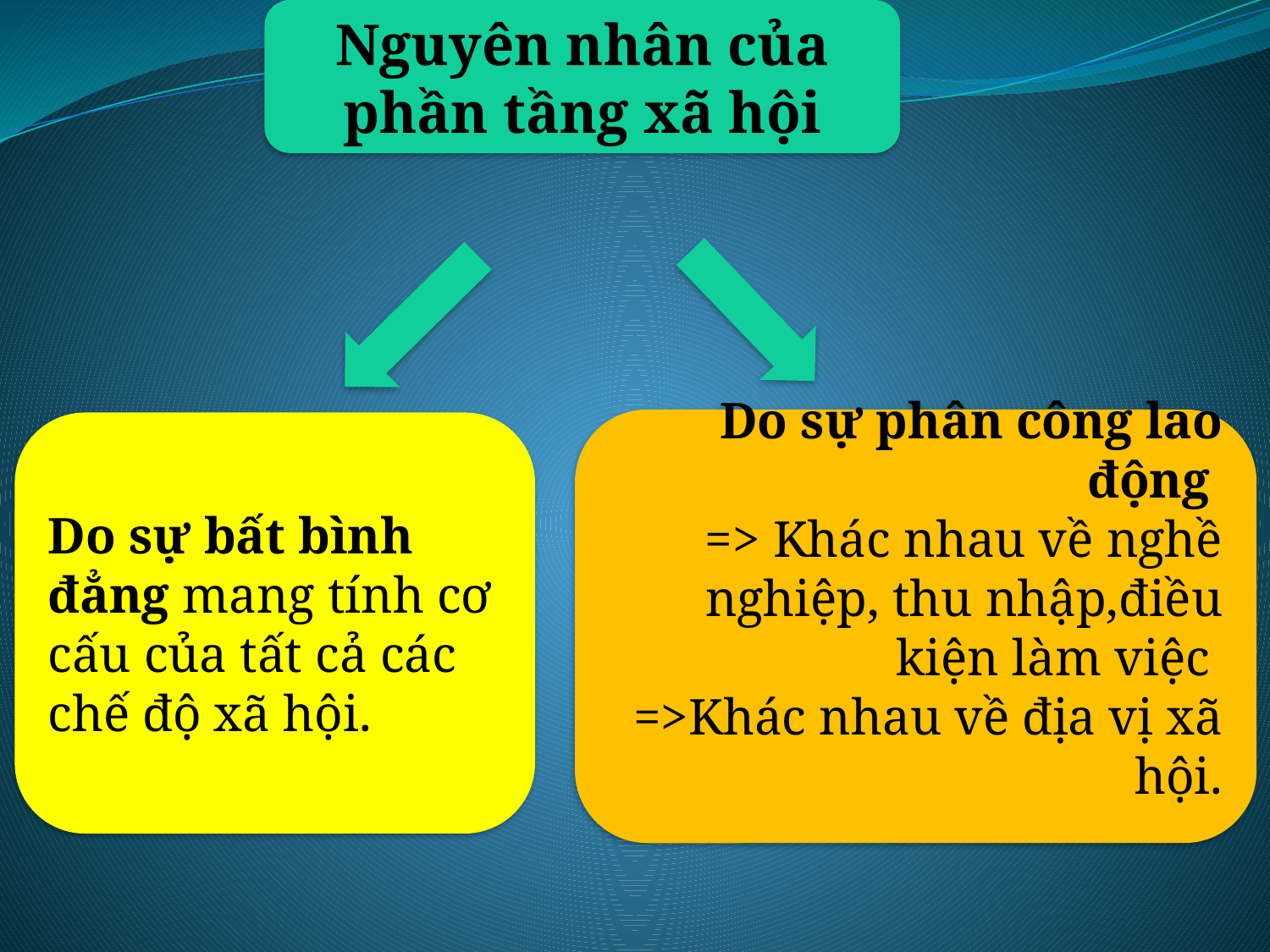

Nguyên nhân của phần tầng xã hội

Do sự phân công lao động
=> Khác nhau về nghề nghiệp, thu nhập,điều kiện làm việc
=>Khác nhau về địa vị xã hội.
Do sự bất bình đẳng mang tính cơ cấu của tất cả các chế độ xã hội.